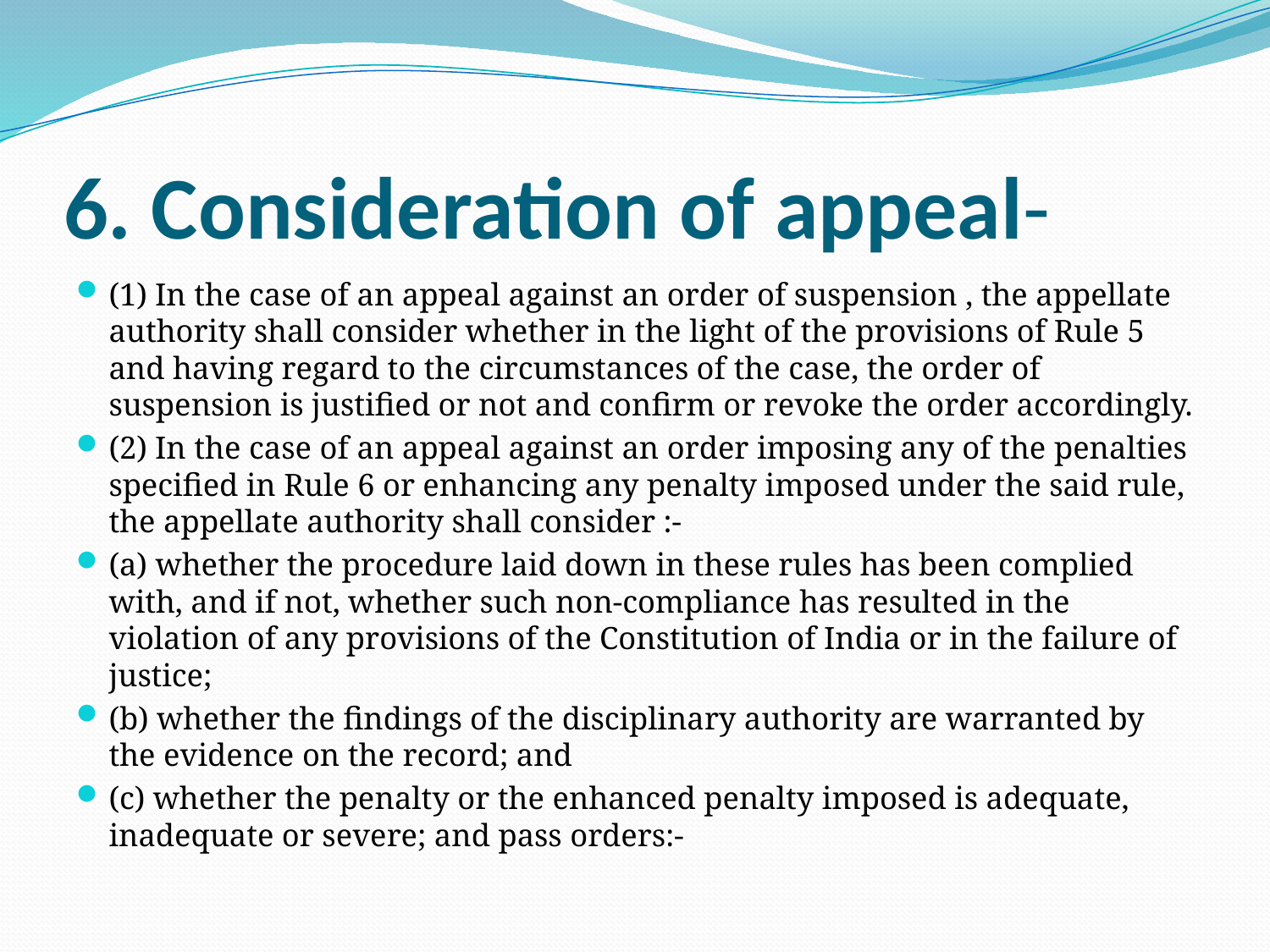

# 6. Consideration of appeal-
(1) In the case of an appeal against an order of suspension , the appellate authority shall consider whether in the light of the provisions of Rule 5 and having regard to the circumstances of the case, the order of suspension is justified or not and confirm or revoke the order accordingly.
(2) In the case of an appeal against an order imposing any of the penalties specified in Rule 6 or enhancing any penalty imposed under the said rule, the appellate authority shall consider :-
(a) whether the procedure laid down in these rules has been complied with, and if not, whether such non-compliance has resulted in the violation of any provisions of the Constitution of India or in the failure of justice;
(b) whether the findings of the disciplinary authority are warranted by the evidence on the record; and
(c) whether the penalty or the enhanced penalty imposed is adequate, inadequate or severe; and pass orders:-